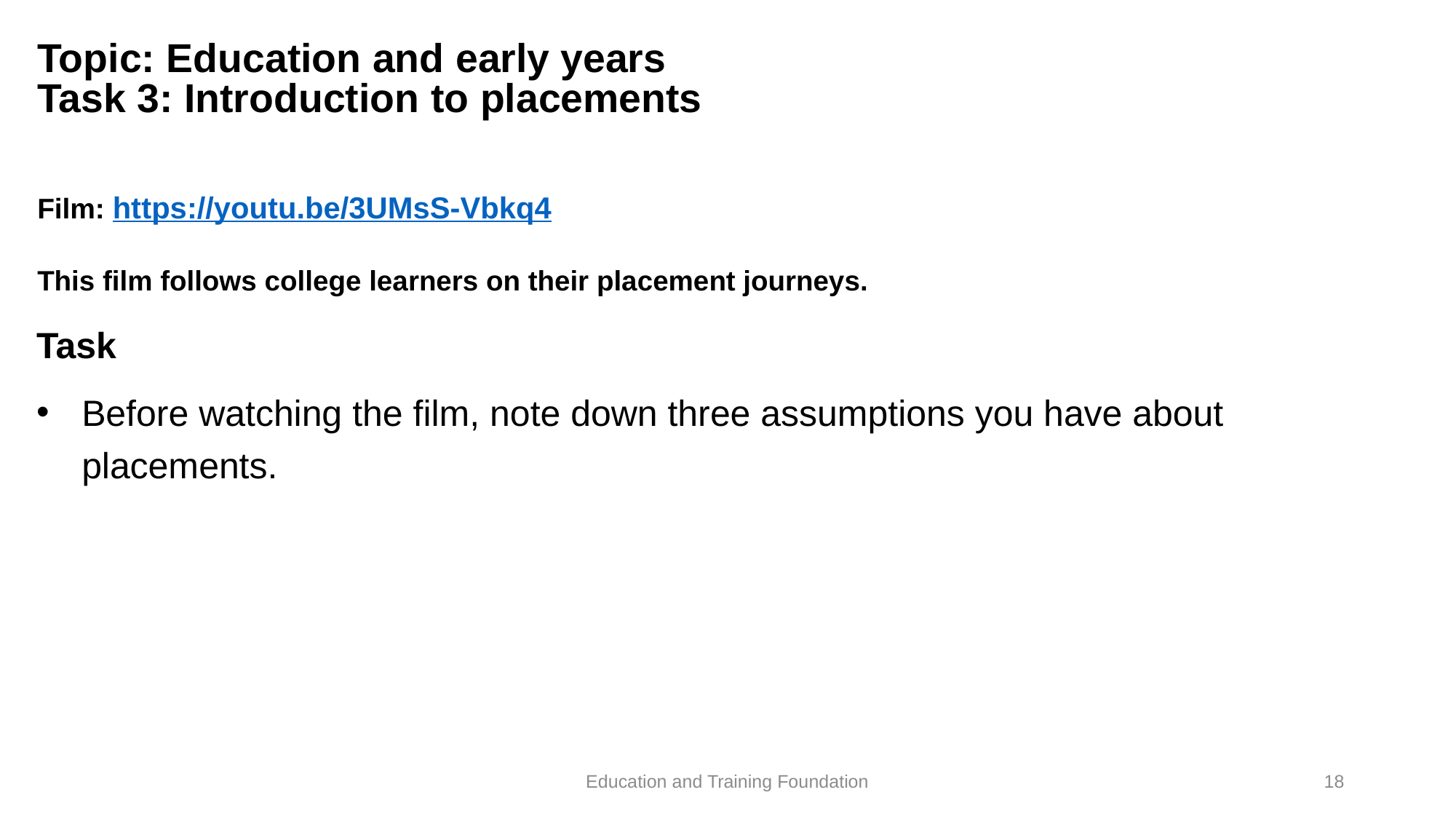

# Topic: Education and early years Task 3: Introduction to placements
Film: https://youtu.be/3UMsS-Vbkq4
This film follows college learners on their placement journeys.
Task
Before watching the film, note down three assumptions you have about placements.
Education and Training Foundation
18